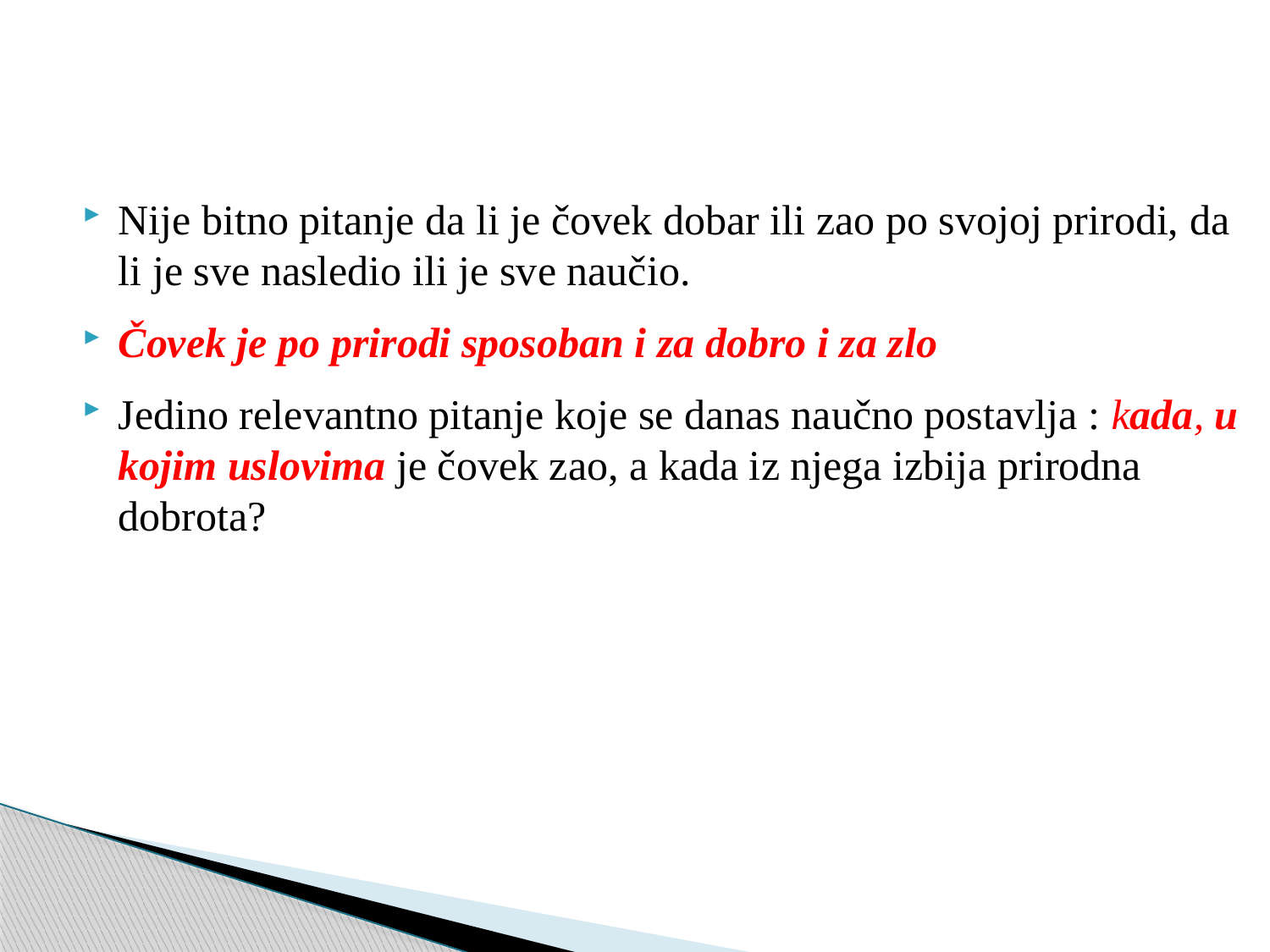

Nije bitno pitanje da li je čovek dobar ili zao po svojoj prirodi, da li je sve nasledio ili je sve naučio.
Čovek je po prirodi sposoban i za dobro i za zlo
Jedino relevantno pitanje koje se danas naučno postavlja : kada, u kojim uslovima je čovek zao, a kada iz njega izbija prirodna dobrota?